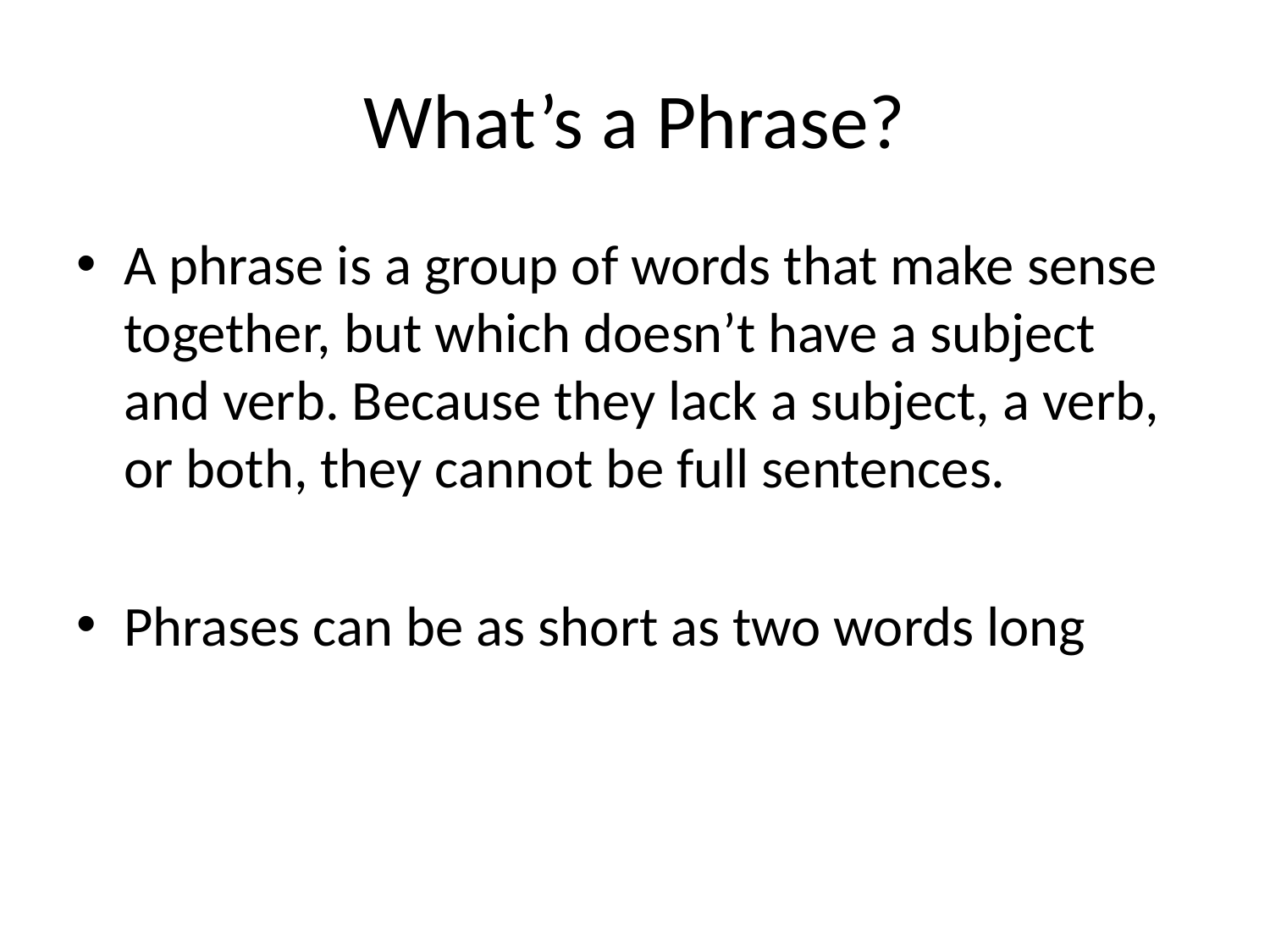

# What’s a Phrase?
A phrase is a group of words that make sense together, but which doesn’t have a subject and verb. Because they lack a subject, a verb, or both, they cannot be full sentences.

Phrases can be as short as two words long